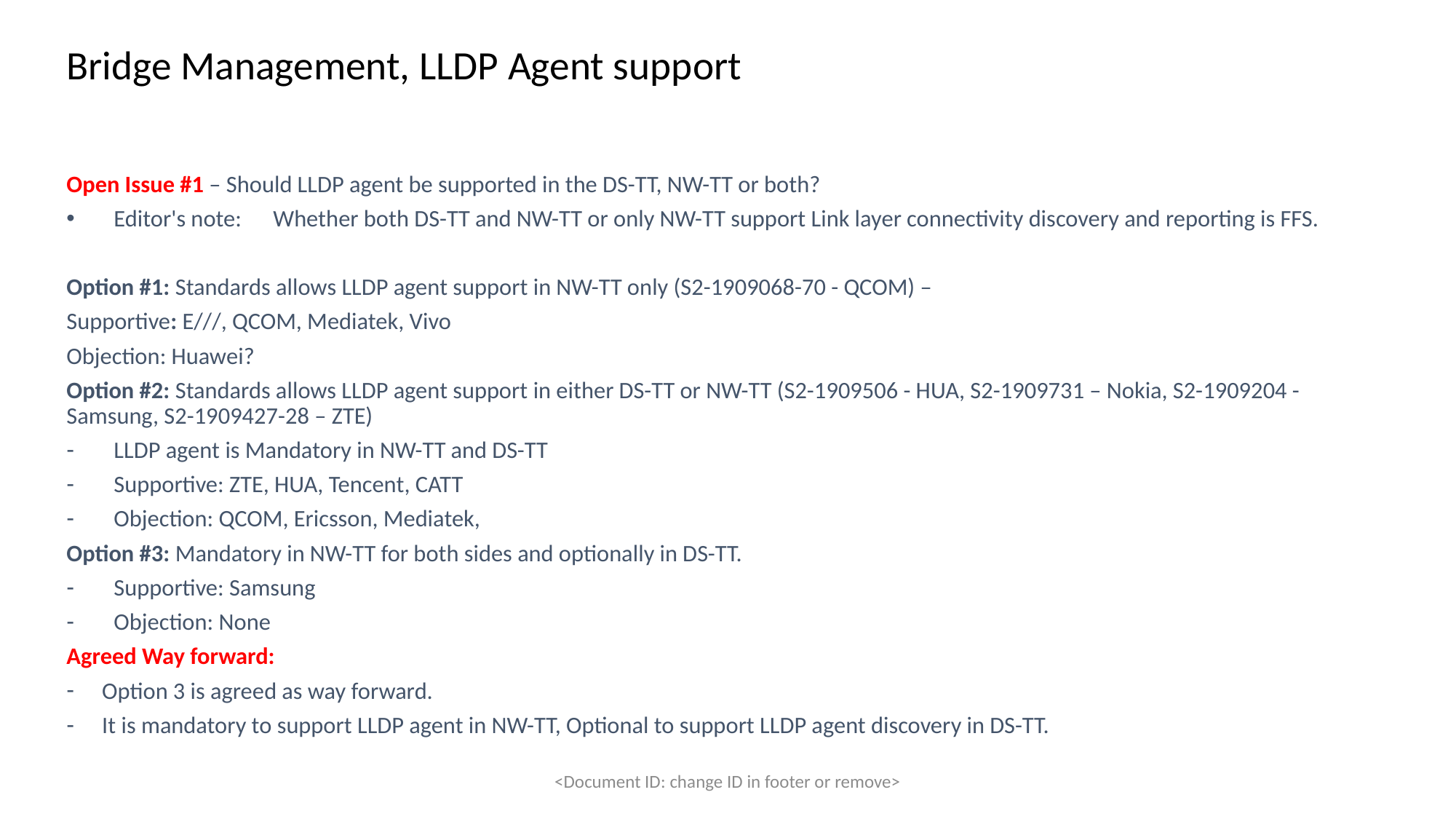

Bridge Management, LLDP Agent support
Open Issue #1 – Should LLDP agent be supported in the DS-TT, NW-TT or both?
Editor's note:	Whether both DS-TT and NW-TT or only NW-TT support Link layer connectivity discovery and reporting is FFS.

Option #1: Standards allows LLDP agent support in NW-TT only (S2-1909068-70 - QCOM) –
Supportive: E///, QCOM, Mediatek, Vivo
Objection: Huawei?
Option #2: Standards allows LLDP agent support in either DS-TT or NW-TT (S2-1909506 - HUA, S2-1909731 – Nokia, S2-1909204 - Samsung, S2-1909427-28 – ZTE)
LLDP agent is Mandatory in NW-TT and DS-TT
Supportive: ZTE, HUA, Tencent, CATT
Objection: QCOM, Ericsson, Mediatek,
Option #3: Mandatory in NW-TT for both sides and optionally in DS-TT.
Supportive: Samsung
Objection: None
Agreed Way forward:
Option 3 is agreed as way forward.
It is mandatory to support LLDP agent in NW-TT, Optional to support LLDP agent discovery in DS-TT.
<Document ID: change ID in footer or remove>